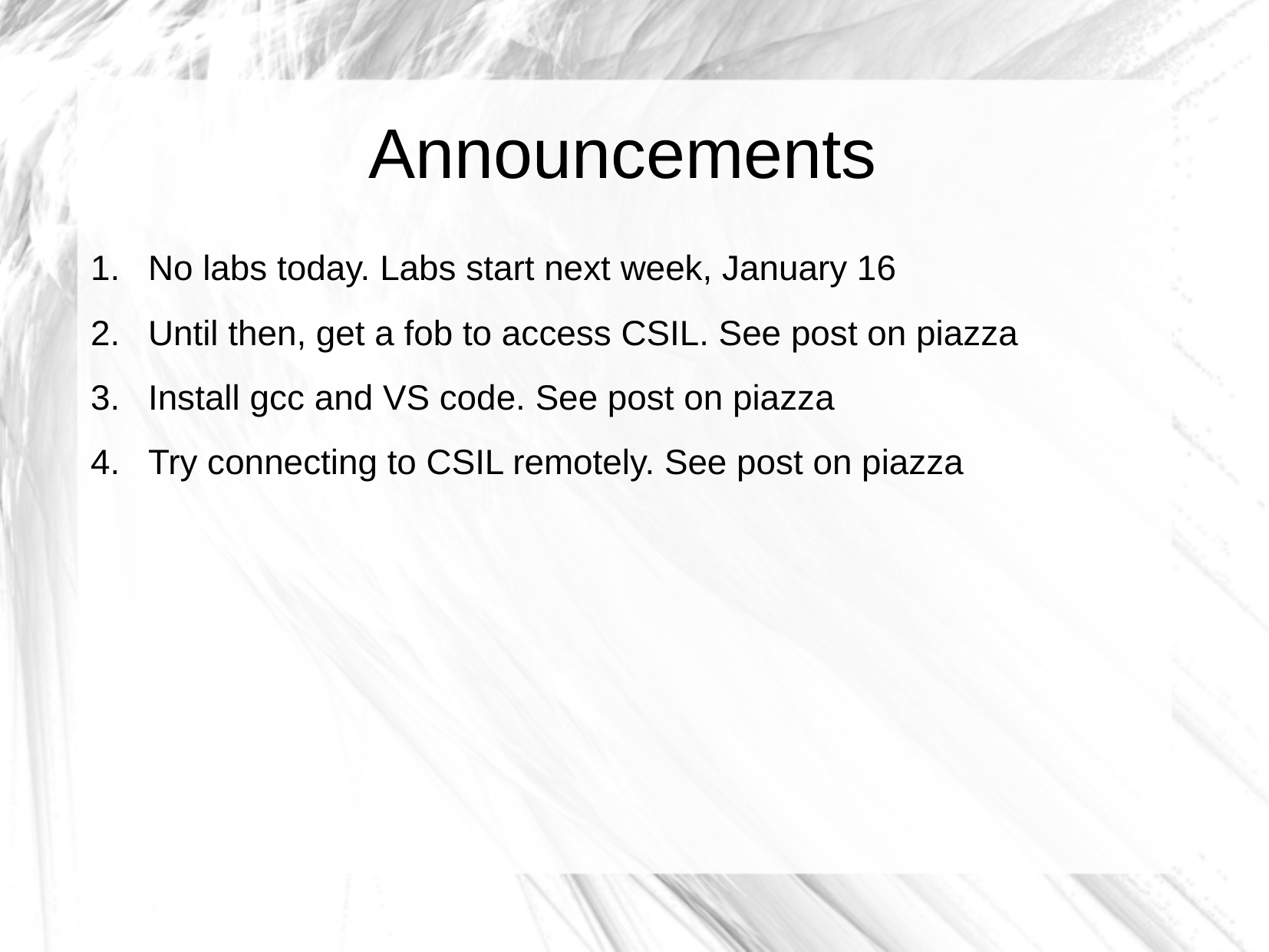

Announcements
No labs today. Labs start next week, January 16
Until then, get a fob to access CSIL. See post on piazza
Install gcc and VS code. See post on piazza
Try connecting to CSIL remotely. See post on piazza